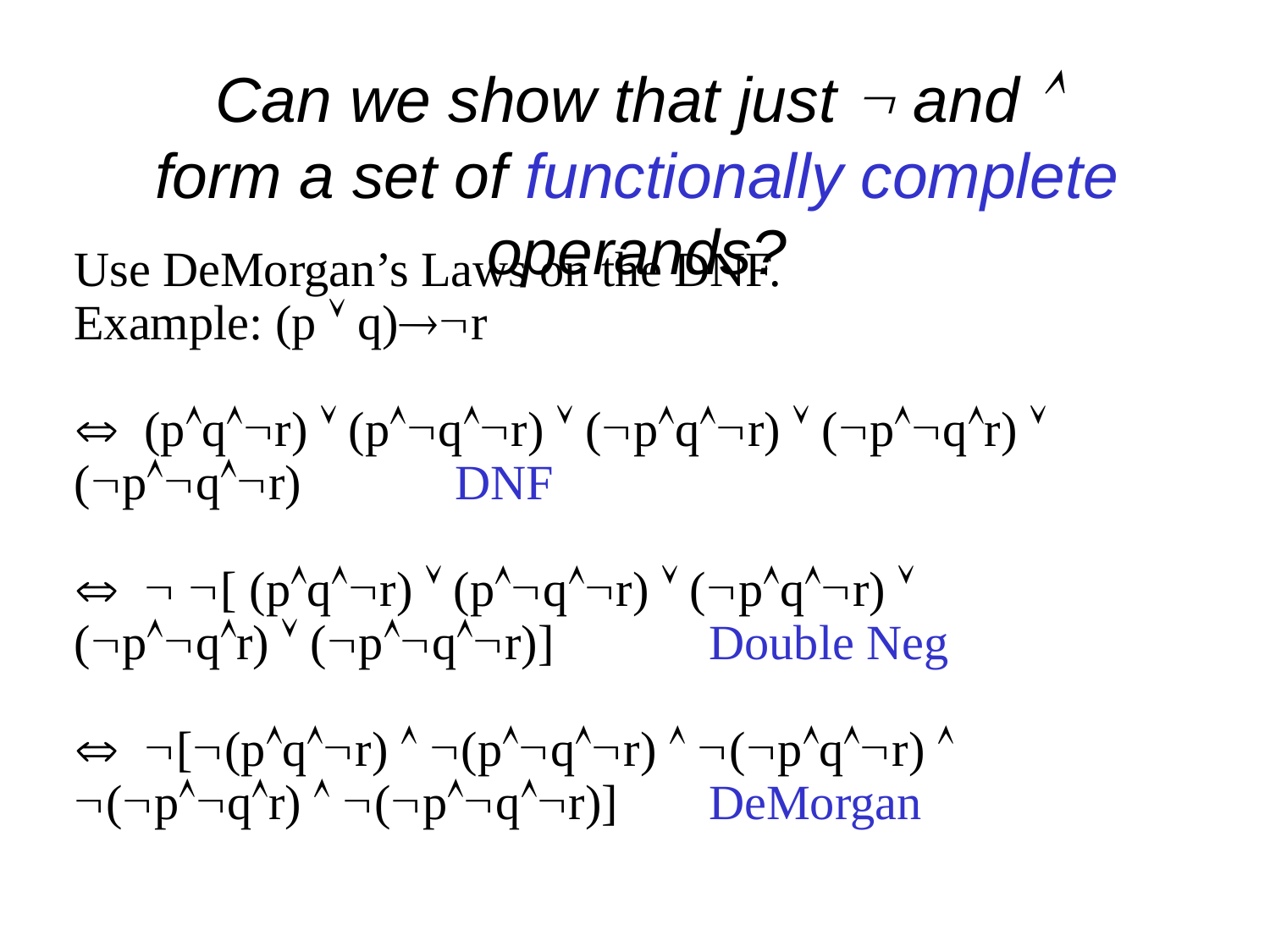

# Can we show that just ¬ and ∧ form a set of functionally complete operands?
Use DeMorgan’s Laws on the DNF.
Example: (p ∨ q)→¬r

⇔  (p∧q∧¬r) ∨ (p∧¬q∧¬r) ∨ (¬p∧q∧¬r) ∨ (¬p∧¬q∧r) ∨ (¬p∧¬q∧¬r)		DNF

⇔  ¬ ¬[ (p∧q∧¬r) ∨ (p∧¬q∧¬r) ∨ (¬p∧q∧¬r) ∨ (¬p∧¬q∧r) ∨ (¬p∧¬q∧¬r)]		Double Neg

⇔  ¬[¬(p∧q∧¬r) ∧ ¬(p∧¬q∧¬r) ∧ ¬(¬p∧q∧¬r) ∧ ¬(¬p∧¬q∧r) ∧ ¬(¬p∧¬q∧¬r)]	DeMorgan